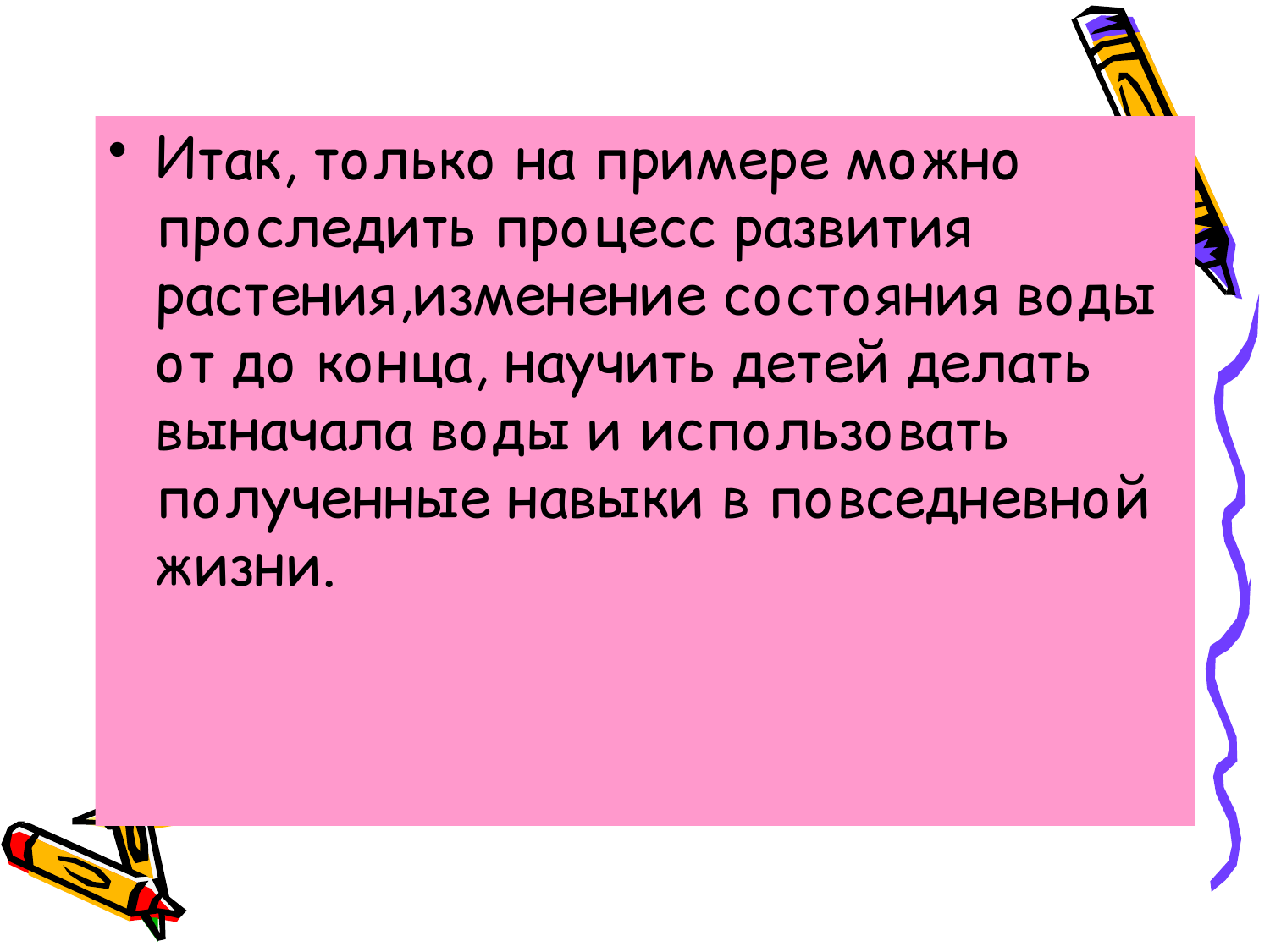

# Итак, только на примере можно проследить процесс развития растения,изменение состояния воды от до конца, научить детей делать выначала воды и использовать полученные навыки в повседневной жизни.